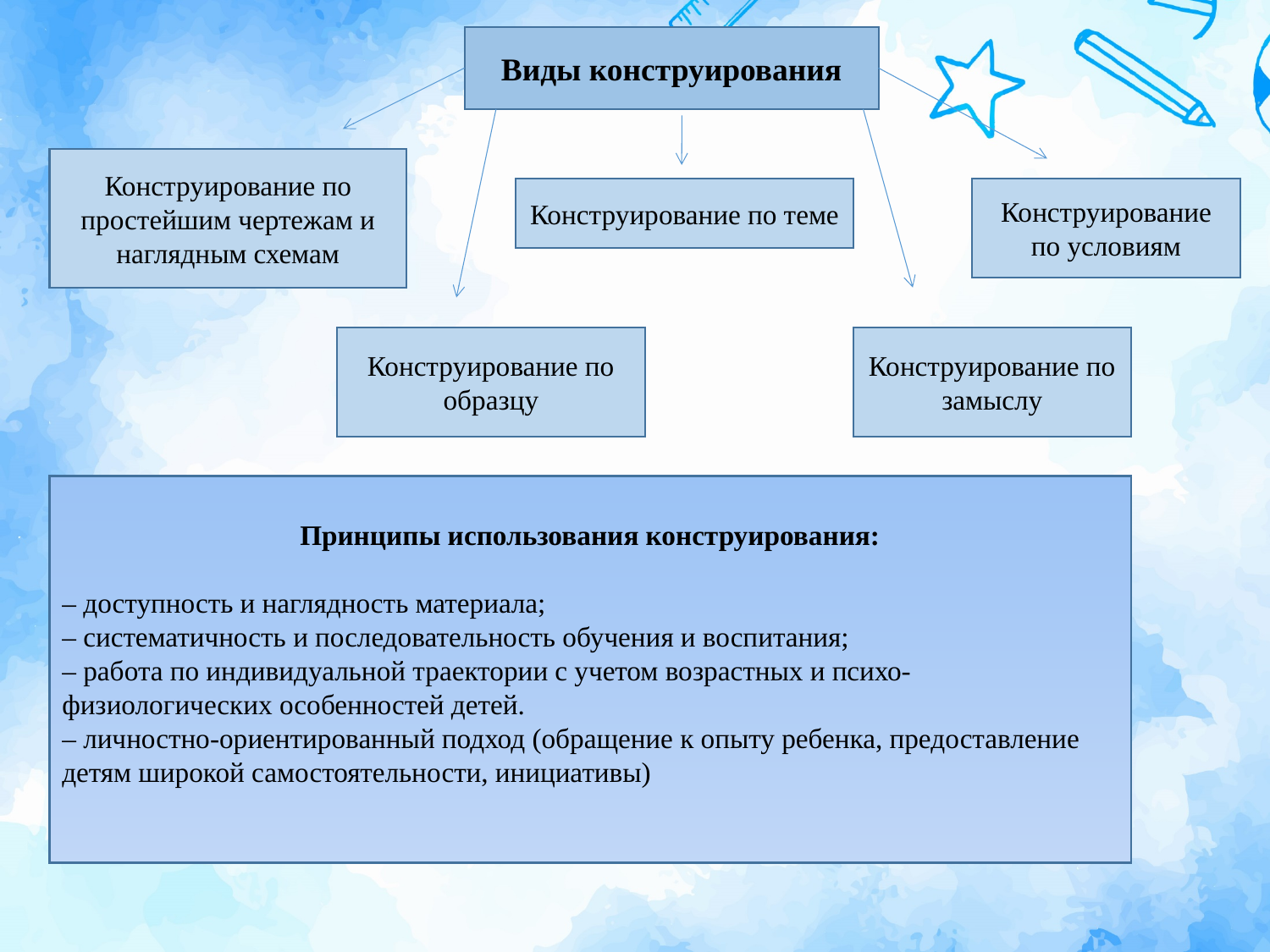

Виды конструирования
Конструирование по простейшим чертежам и наглядным схемам
Конструирование по теме
Конструирование по условиям
Конструирование по образцу
Конструирование по замыслу
Принципы использования конструирования:

– доступность и наглядность материала;
– систематичность и последовательность обучения и воспитания;
– работа по индивидуальной траектории с учетом возрастных и психо-физиологических особенностей детей.
– личностно-ориентированный подход (обращение к опыту ребенка, предоставление детям широкой самостоятельности, инициативы)